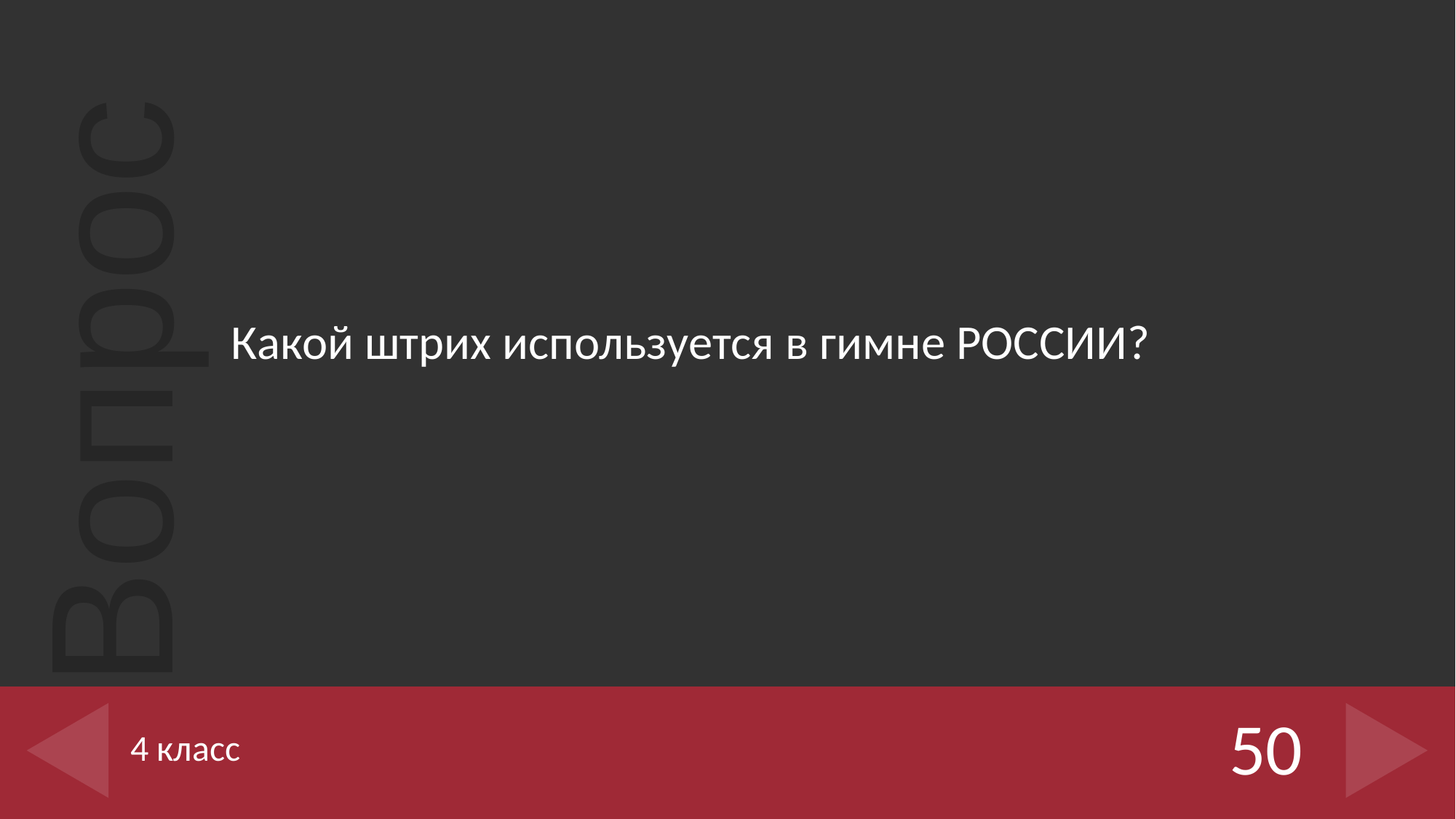

Какой штрих используется в гимне РОССИИ?
# 4 класс
50